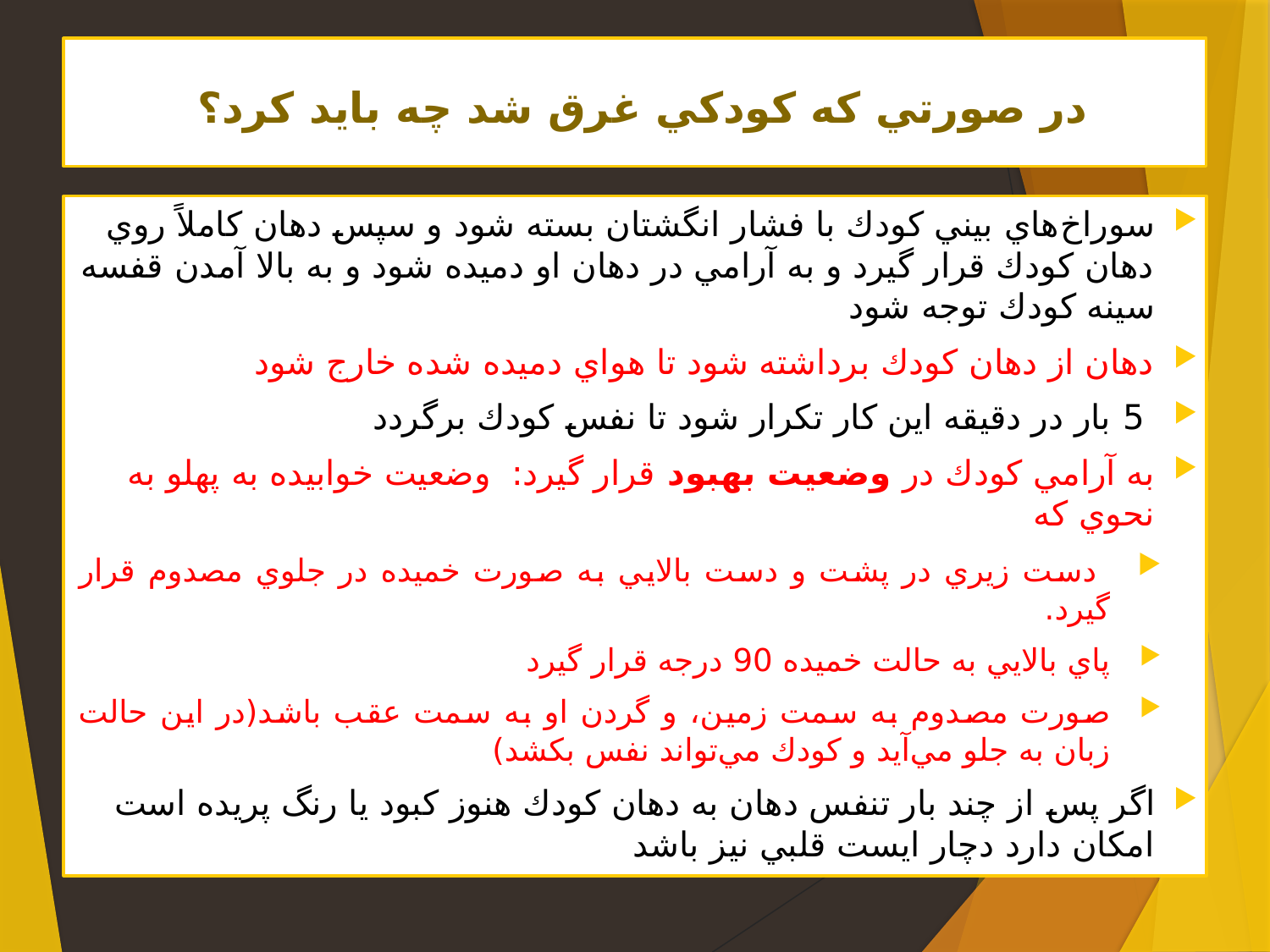

در صورتي كه كودكي غرق شد چه بايد كرد؟
سوراخ‌هاي بيني كودك با فشار انگشتان بسته شود و سپس دهان كاملاً روي دهان كودك قرار گيرد و به آرامي در دهان او دميده شود و به بالا آمدن قفسه سينه كودك توجه شود
دهان از دهان كودك برداشته شود تا هواي دميده شده خارج شود
 5 بار در دقيقه اين كار تكرار شود تا نفس كودك برگردد
به آرامي كودك در وضعيت بهبود قرار گيرد:  وضعيت خوابيده به پهلو به نحوي كه
 دست زيري در پشت و دست بالايي به صورت خميده در جلوي مصدوم قرار گيرد.
پاي بالايي به حالت خميده 90 درجه قرار گيرد
صورت مصدوم به سمت زمين، و گردن او به سمت عقب باشد(در اين حالت زبان به جلو مي‌آيد و كودك مي‌تواند نفس بكشد)
اگر پس از چند بار تنفس دهان به دهان كودك هنوز كبود يا رنگ پريده است امكان دارد دچار ايست قلبي نيز باشد